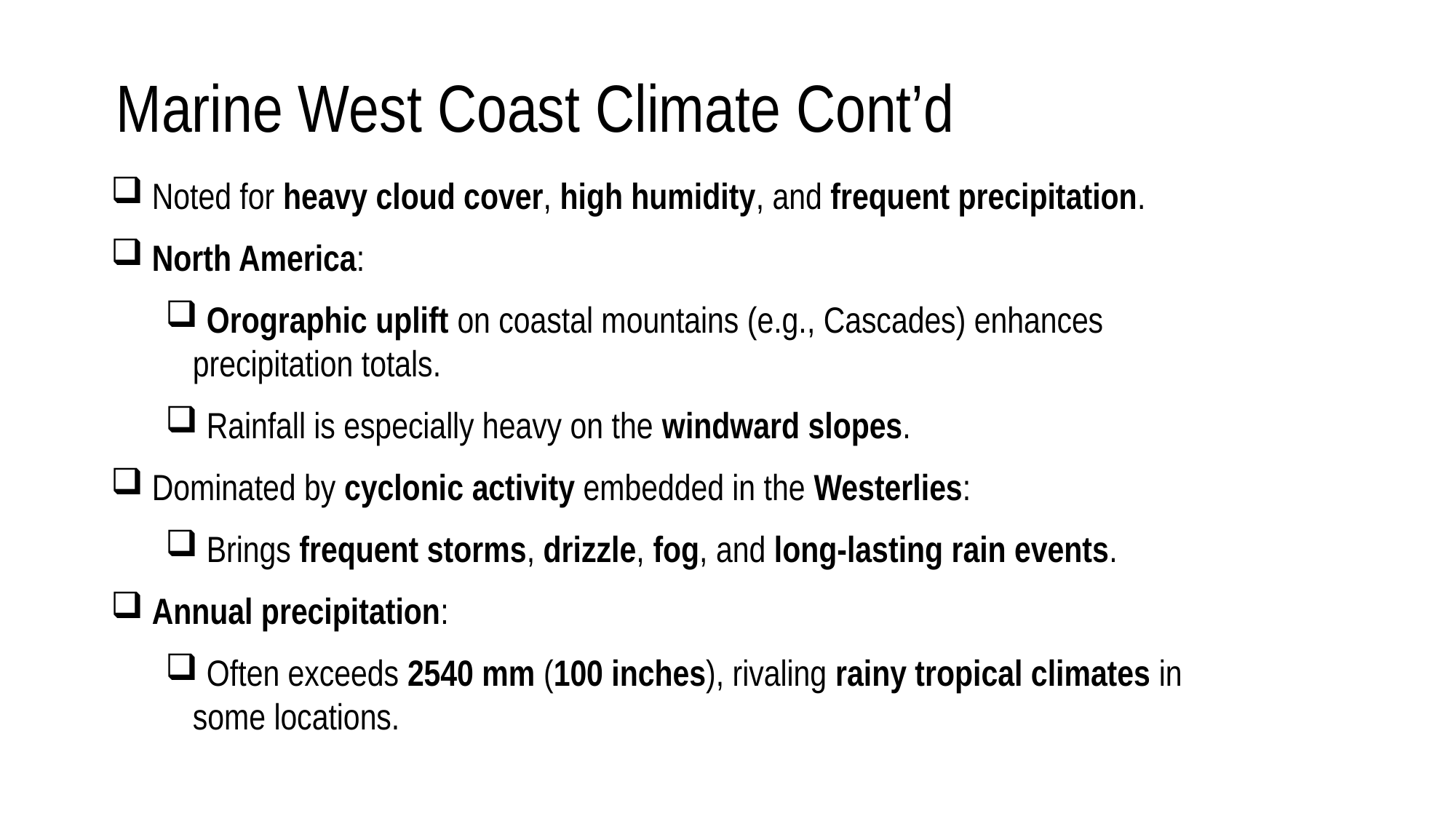

# Marine West Coast Climate Cont’d
 Noted for heavy cloud cover, high humidity, and frequent precipitation.
 North America:
 Orographic uplift on coastal mountains (e.g., Cascades) enhances precipitation totals.
 Rainfall is especially heavy on the windward slopes.
 Dominated by cyclonic activity embedded in the Westerlies:
 Brings frequent storms, drizzle, fog, and long-lasting rain events.
 Annual precipitation:
 Often exceeds 2540 mm (100 inches), rivaling rainy tropical climates in some locations.